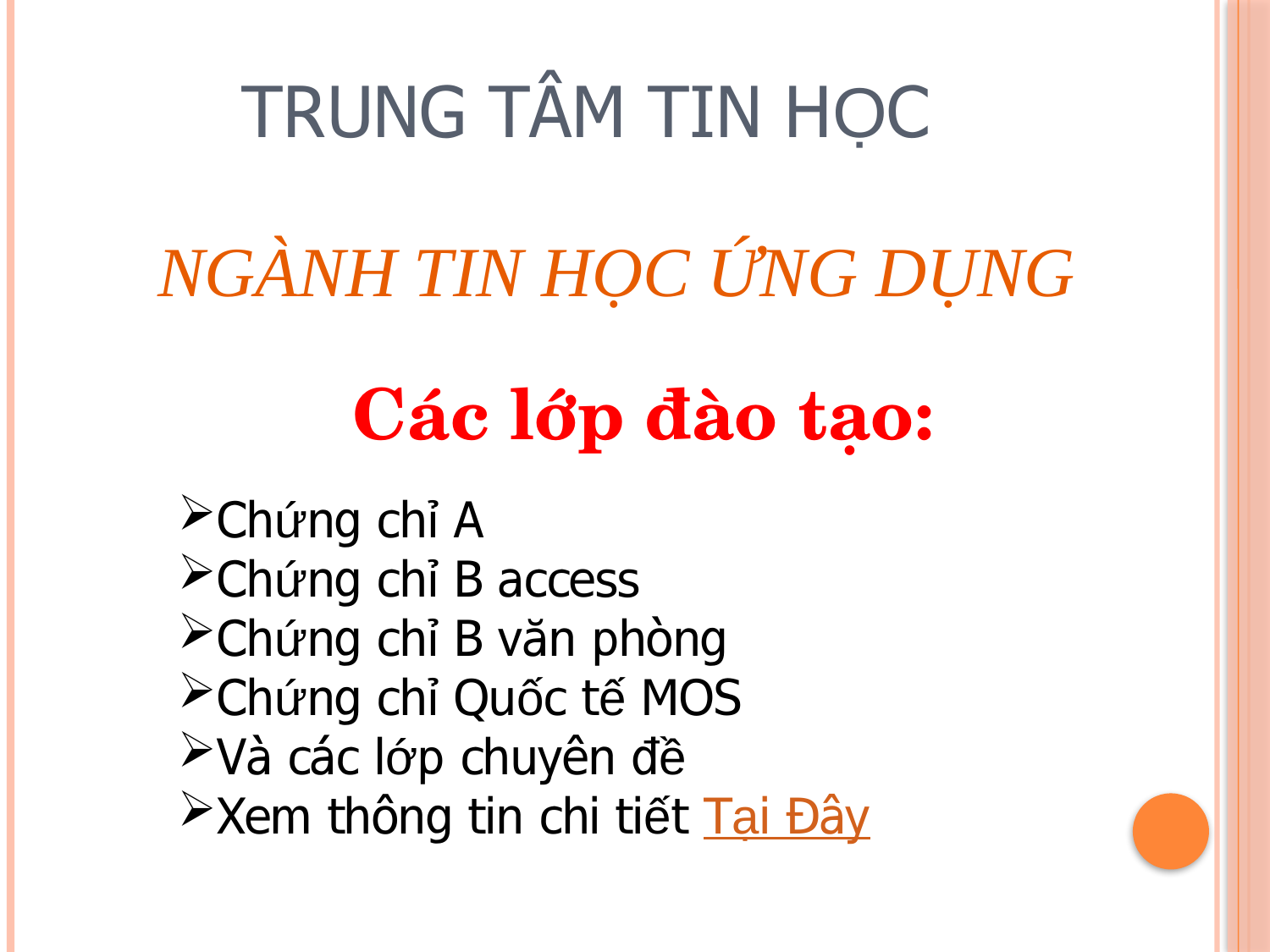

# TRUNG TÂM TIN HỌC
Ngành Tin Học Ứng Dụng
Các lớp đào tạo:
Chứng chỉ A
Chứng chỉ B access
Chứng chỉ B văn phòng
Chứng chỉ Quốc tế MOS
Và các lớp chuyên đề
Xem thông tin chi tiết Tại Đây